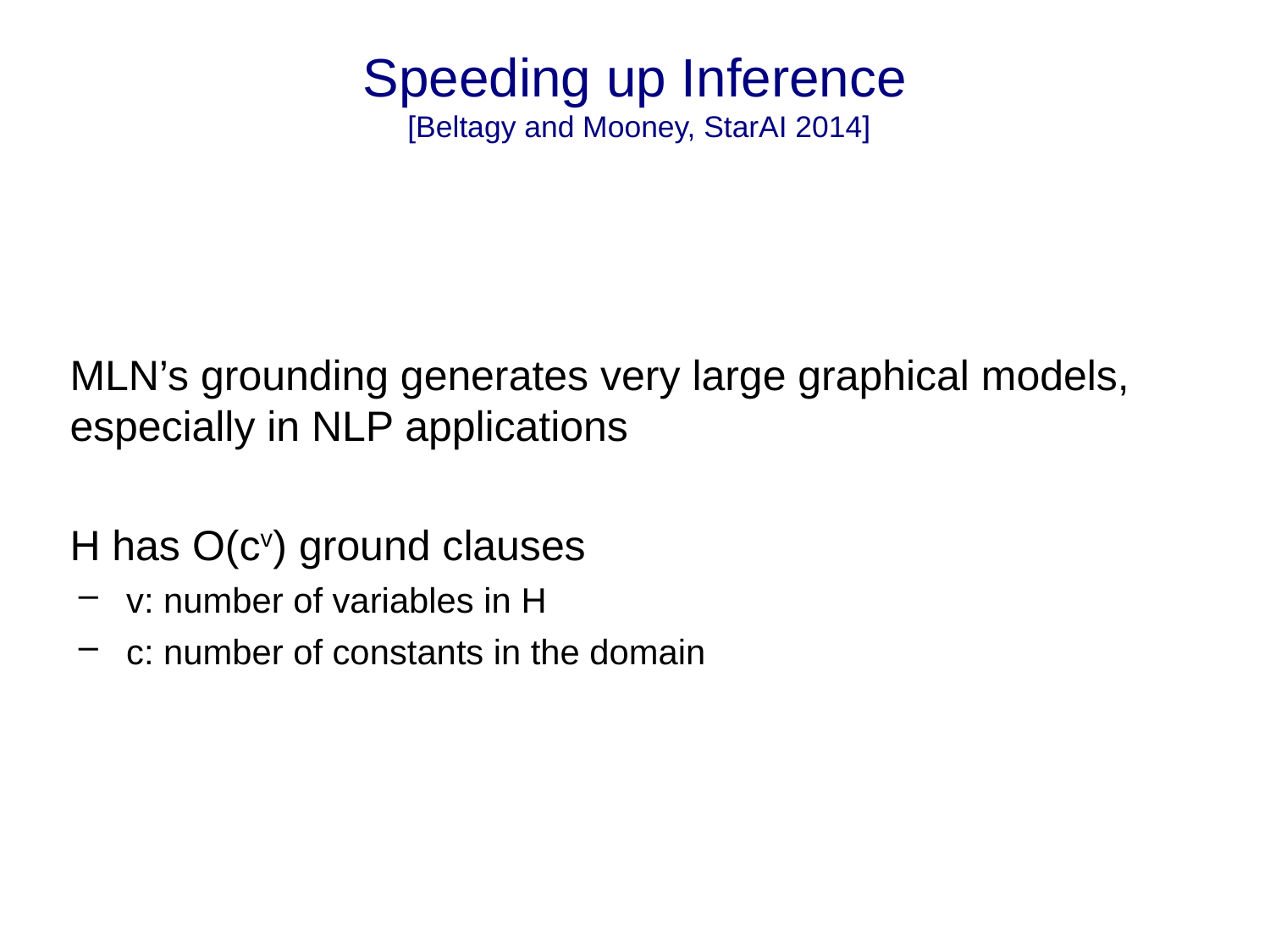

# Speeding up Inference [Beltagy and Mooney, StarAI 2014]
MLN’s grounding generates very large graphical models, especially in NLP applications

H has O(cv) ground clauses
v: number of variables in H
c: number of constants in the domain
47